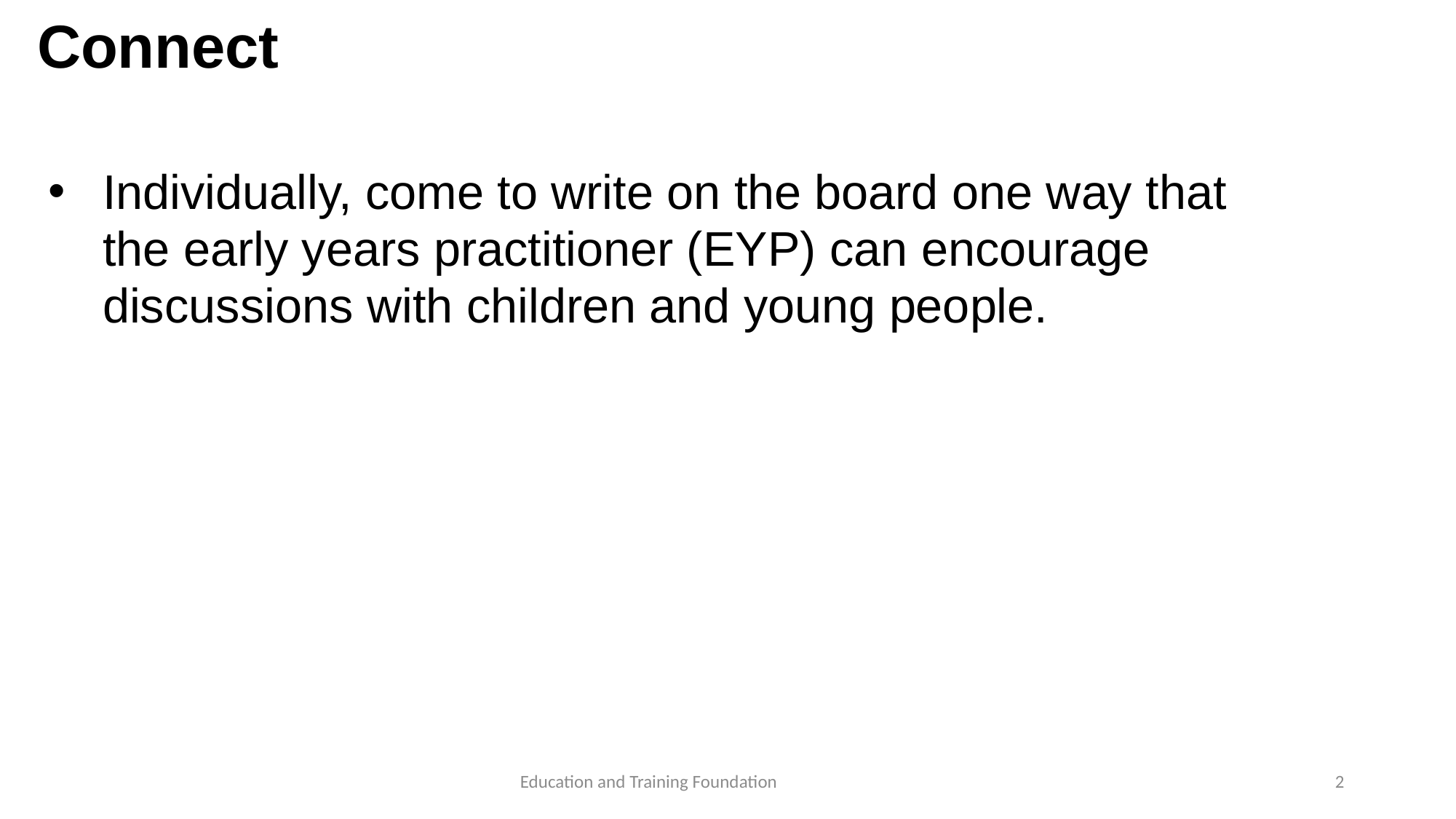

# Connect
Individually, come to write on the board one way that the early years practitioner (EYP) can encourage discussions with children and young people.
2
Education and Training Foundation